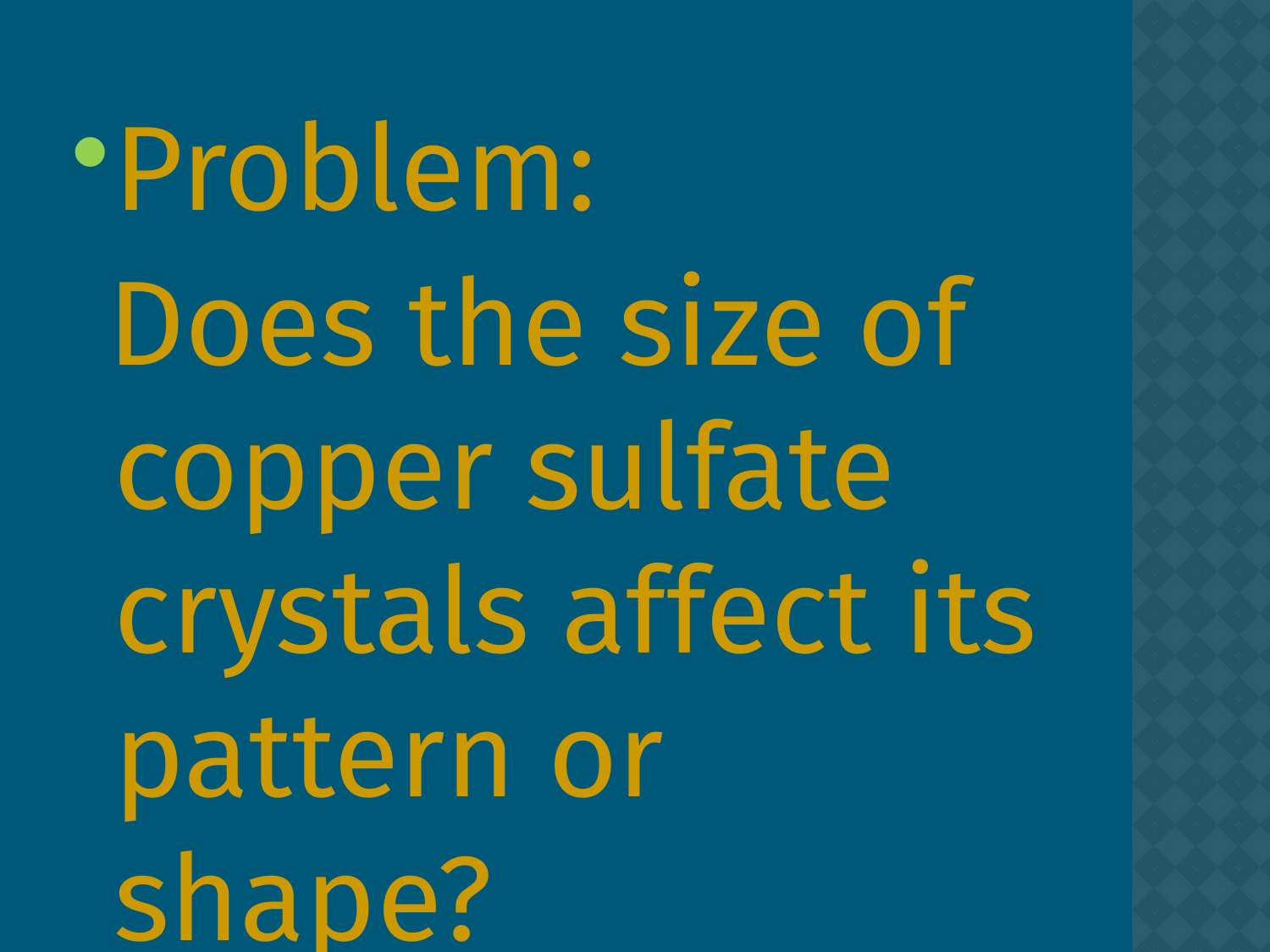

Problem:
 Does the size of copper sulfate crystals affect its pattern or shape?